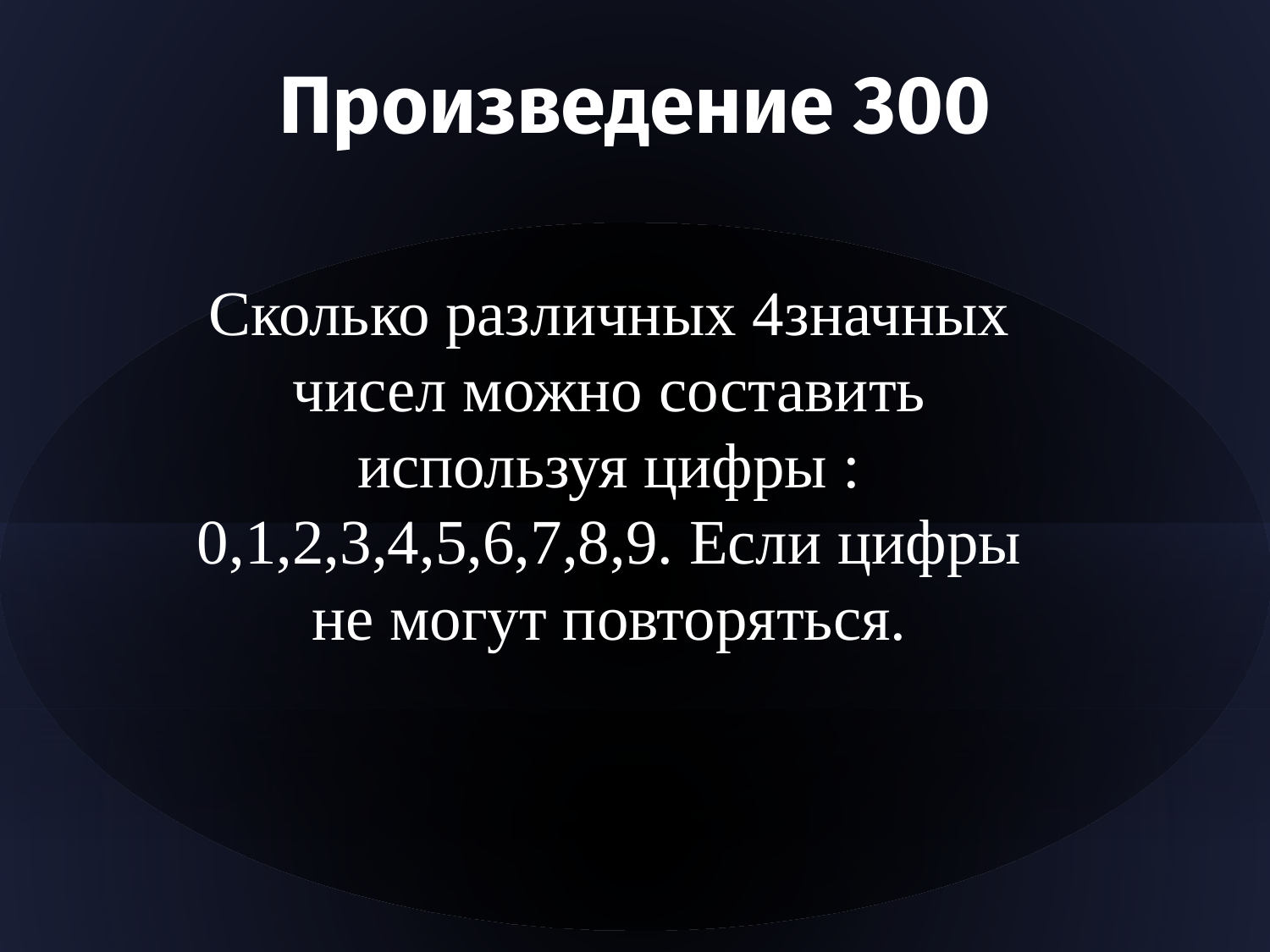

# Произведение 300
Сколько различных 4значных чисел можно составить используя цифры : 0,1,2,3,4,5,6,7,8,9. Если цифры не могут повторяться.